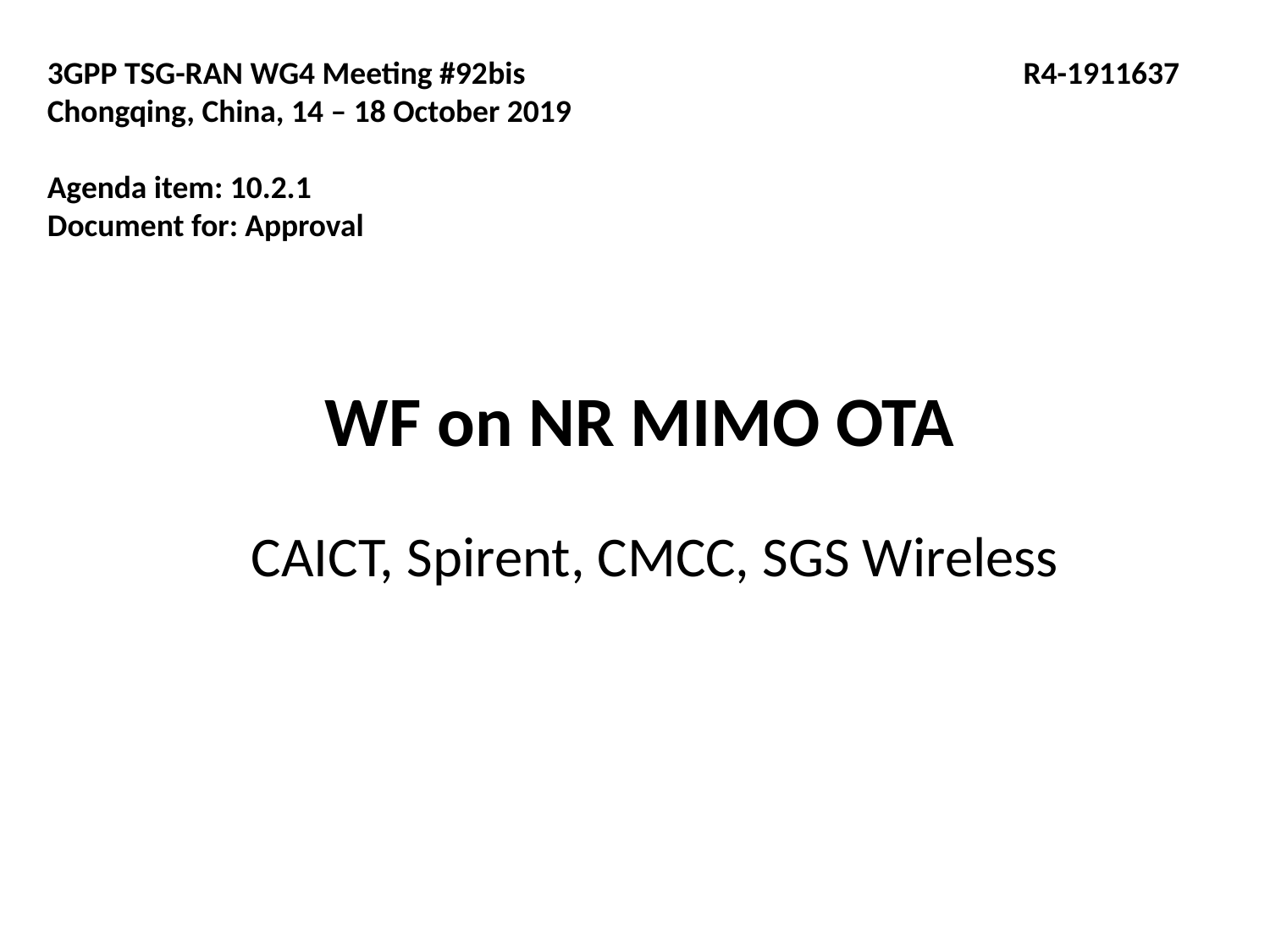

3GPP TSG-RAN WG4 Meeting #92bis	                                                                 R4-1911637
Chongqing, China, 14 – 18 October 2019

Agenda item: 10.2.1
Document for: Approval

# WF on NR MIMO OTA
CAICT, Spirent, CMCC, SGS Wireless